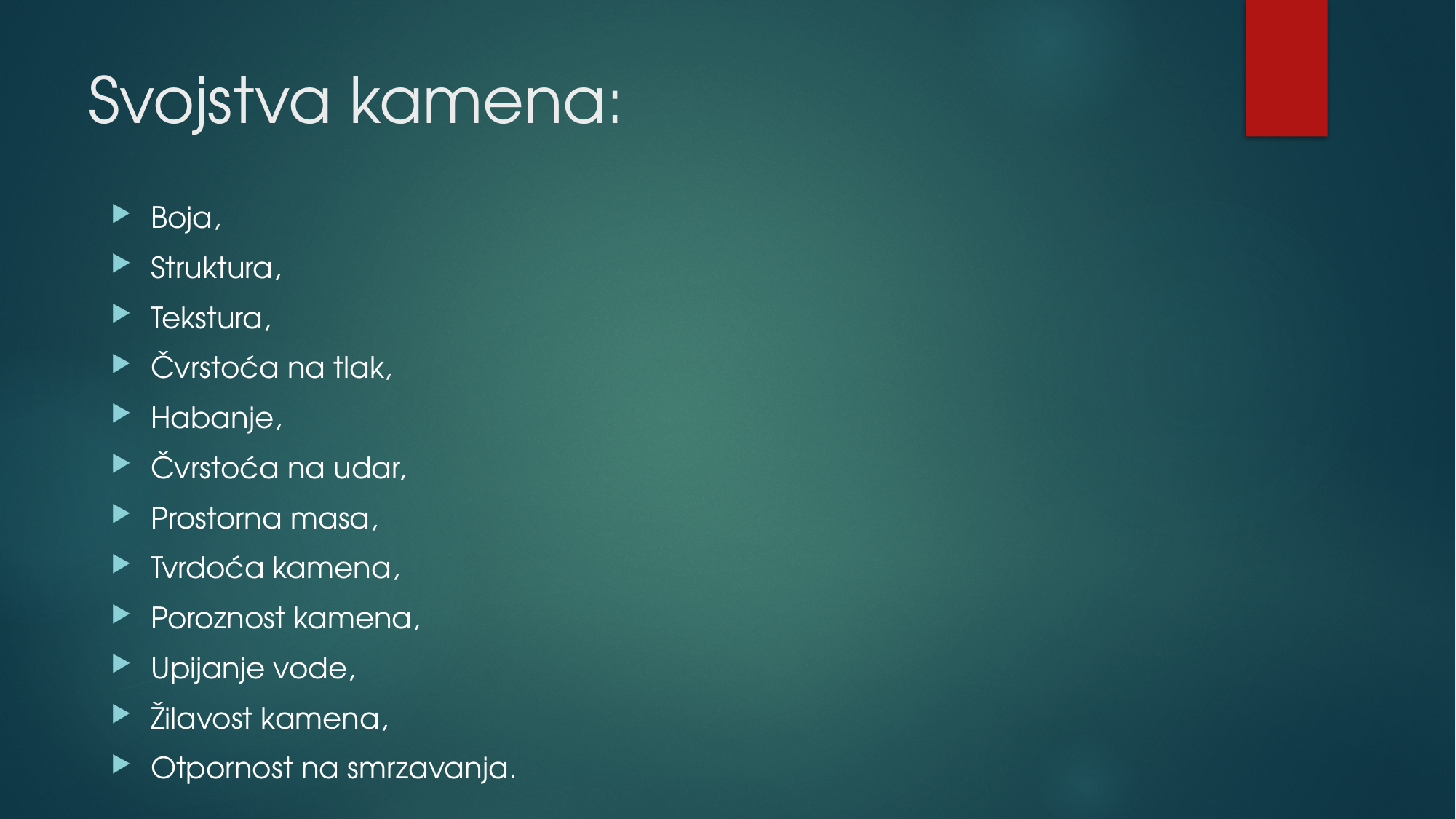

# Svojstva kamena:
Boja,
Struktura,
Tekstura,
Čvrstoća na tlak,
Habanje,
Čvrstoća na udar,
Prostorna masa,
Tvrdoća kamena,
Poroznost kamena,
Upijanje vode,
Žilavost kamena,
Otpornost na smrzavanja.